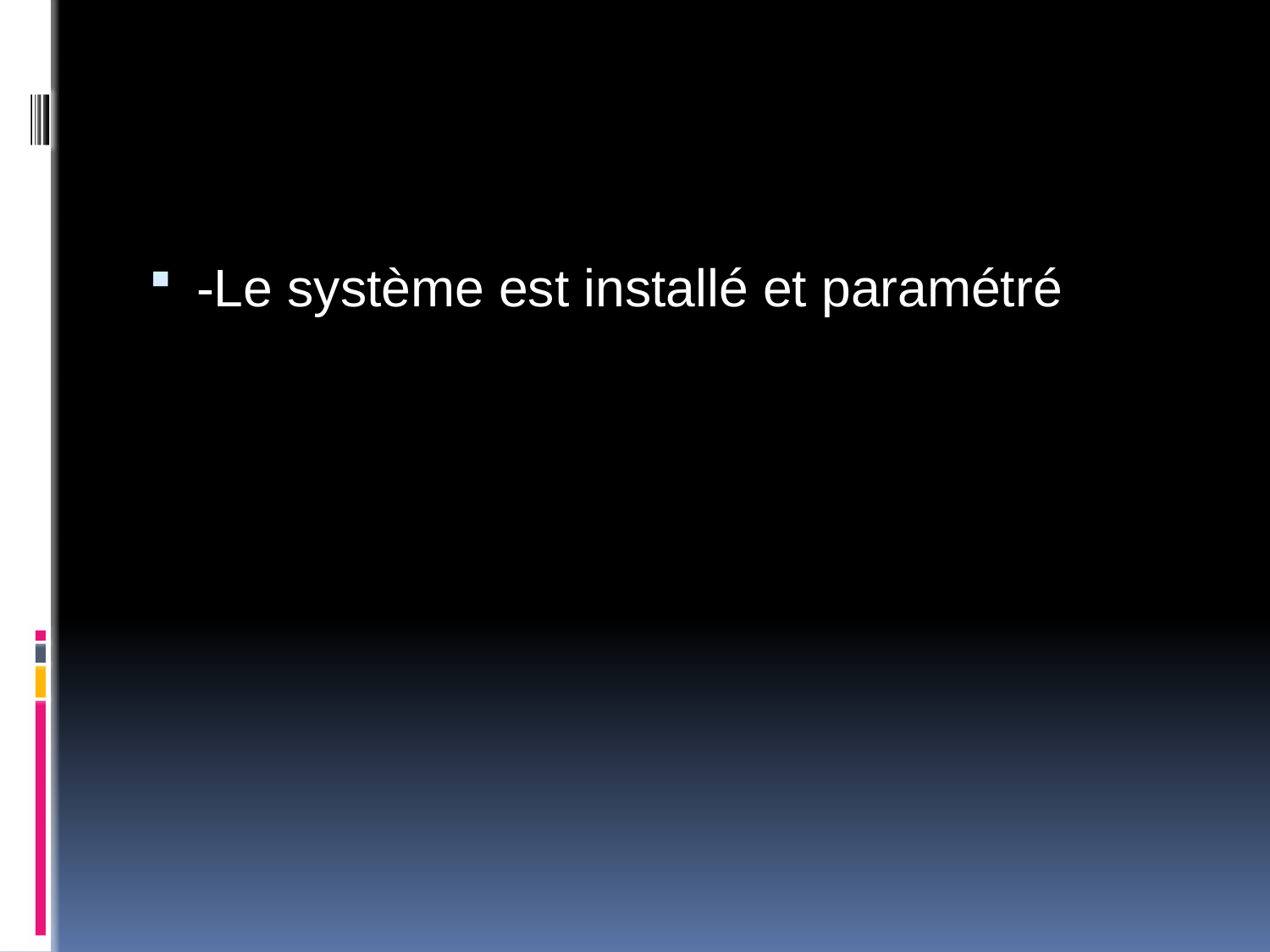

#
-Le système est installé et paramétré